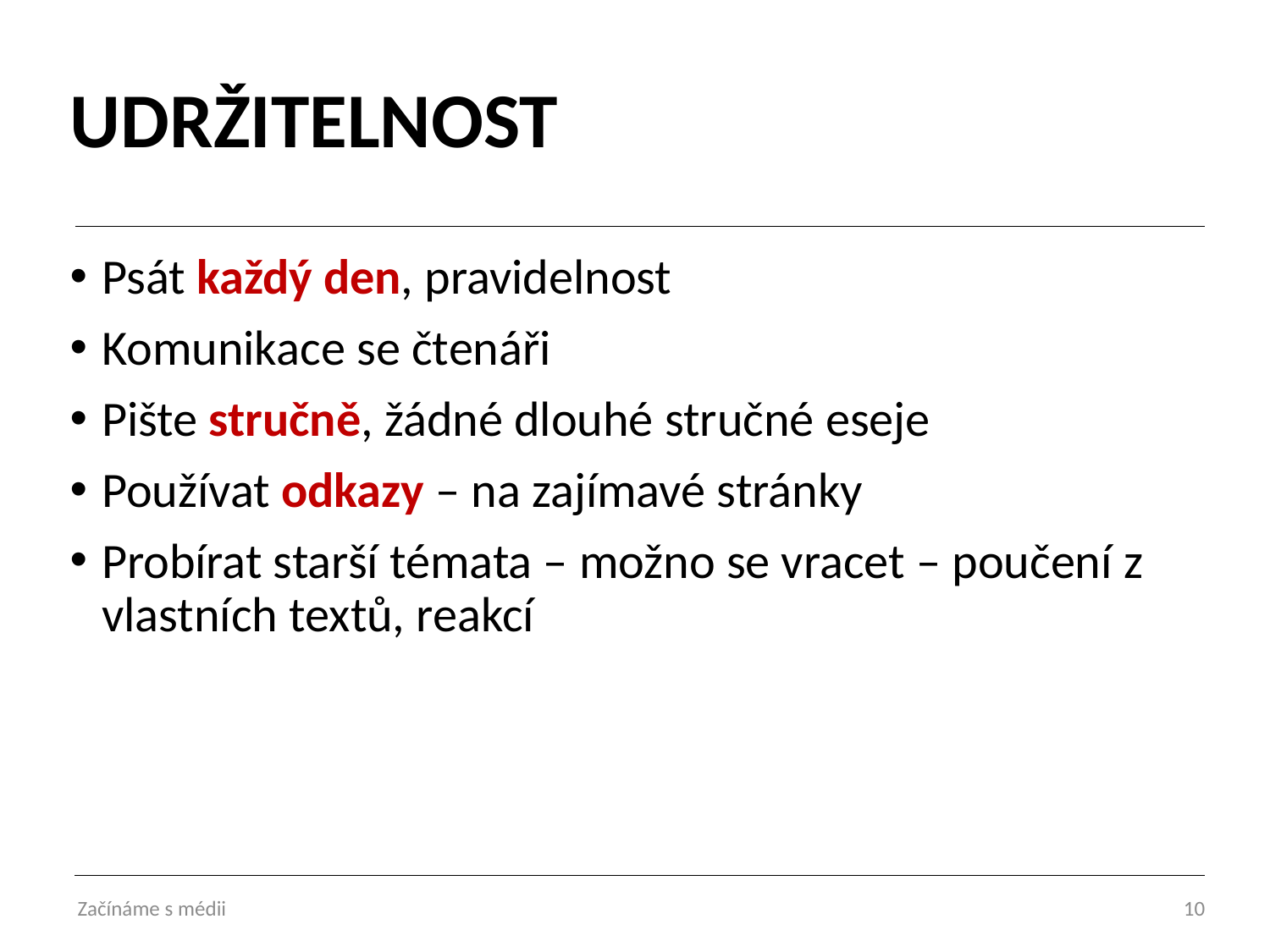

# UDRŽITELNOST
Psát každý den, pravidelnost
Komunikace se čtenáři
Pište stručně, žádné dlouhé stručné eseje
Používat odkazy – na zajímavé stránky
Probírat starší témata – možno se vracet – poučení z vlastních textů, reakcí

Začínáme s médii
10